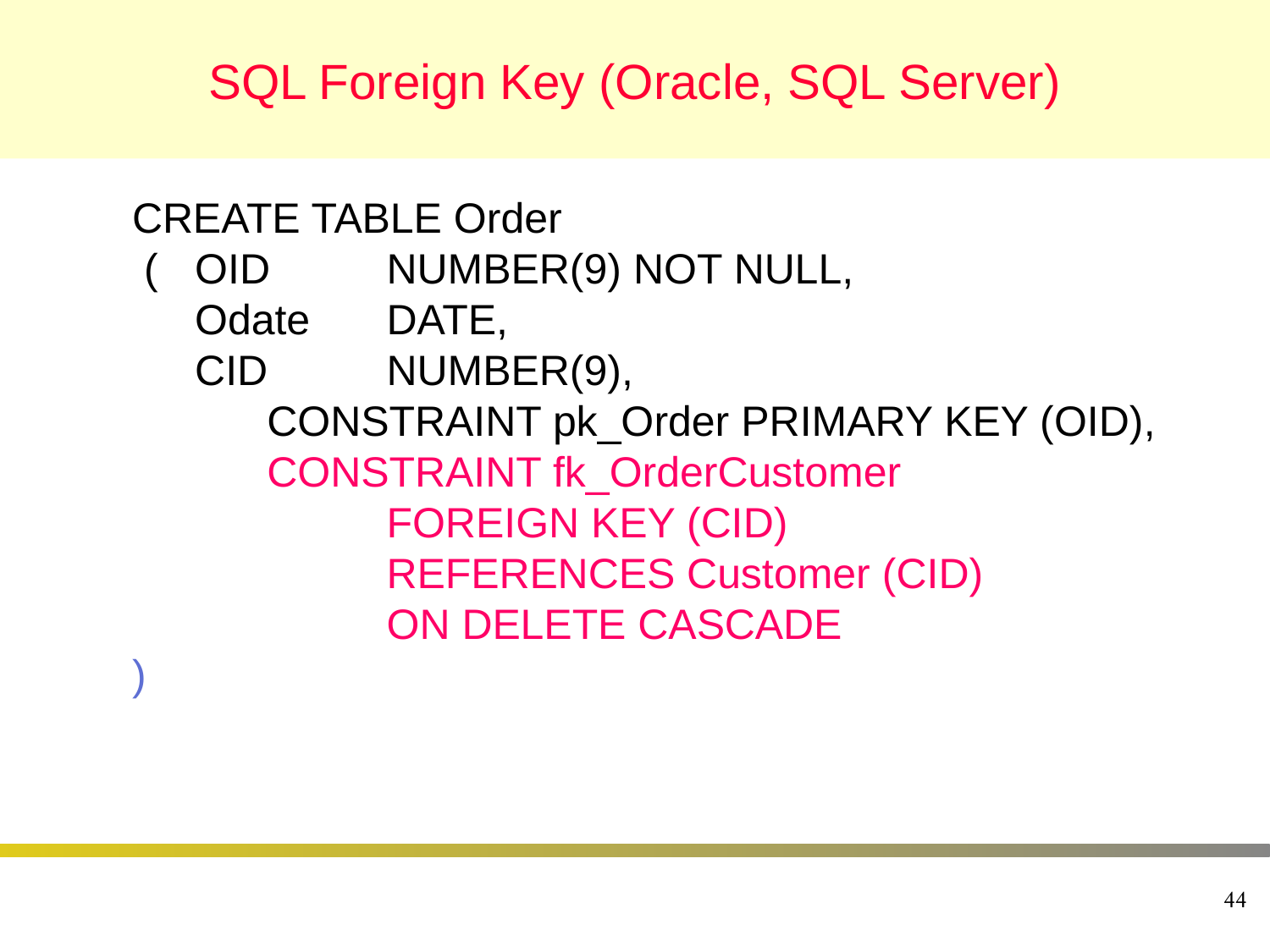

# SQL Foreign Key (Oracle, SQL Server)
CREATE TABLE Order
 (	OID	NUMBER(9) NOT NULL,
	Odate	DATE,
	CID	NUMBER(9),
		CONSTRAINT pk_Order PRIMARY KEY (OID),
		CONSTRAINT fk_OrderCustomer
			FOREIGN KEY (CID)
			REFERENCES Customer (CID)
			ON DELETE CASCADE
)
44